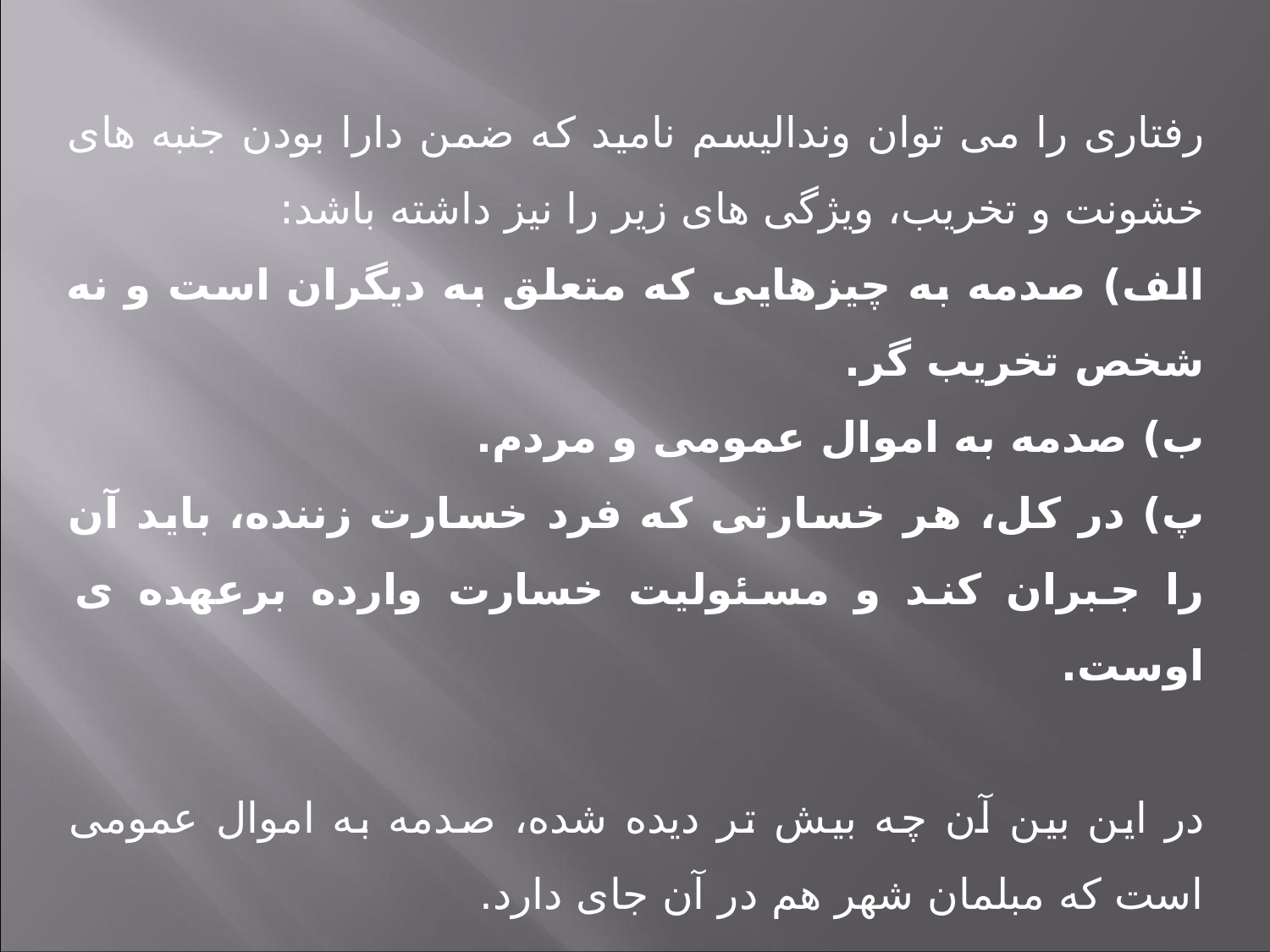

رفتاری را می توان وندالیسم نامید که ضمن دارا بودن جنبه های خشونت و تخریب، ویژگی های زیر را نیز داشته باشد:
الف) صدمه به چیزهایی که متعلق به دیگران است و نه شخص تخریب گر.
ب) صدمه به اموال عمومی و مردم.
پ) در کل، هر خسارتی که فرد خسارت زننده، باید آن را جبران کند و مسئولیت خسارت وارده برعهده ی اوست.

در این بین آن چه بیش تر دیده شده، صدمه به اموال عمومی است که مبلمان شهر هم در آن جای دارد.